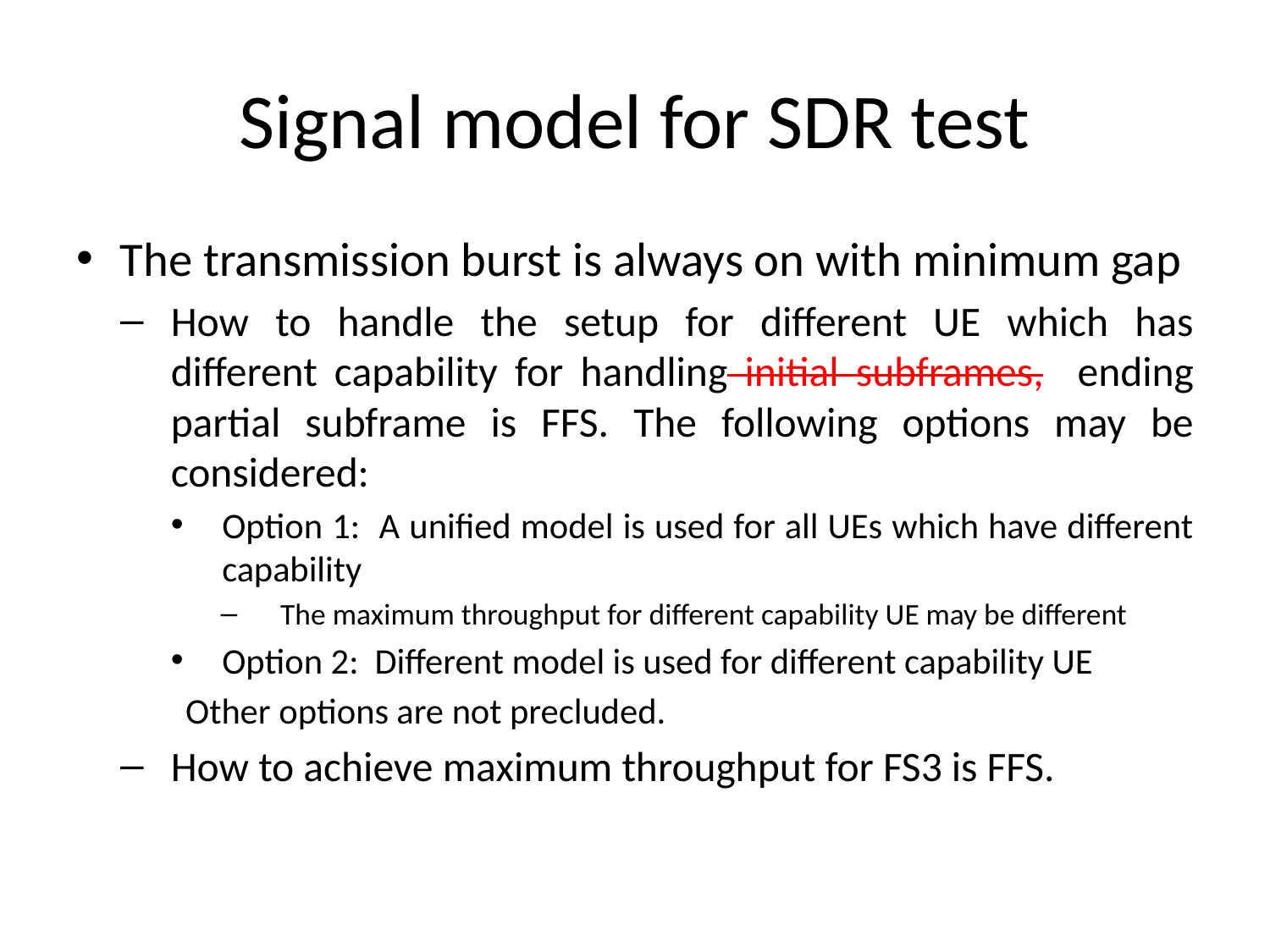

# Signal model for SDR test
The transmission burst is always on with minimum gap
How to handle the setup for different UE which has different capability for handling initial subframes,  ending partial subframe is FFS. The following options may be considered:
Option 1:  A unified model is used for all UEs which have different capability
The maximum throughput for different capability UE may be different
Option 2:  Different model is used for different capability UE
Other options are not precluded.
How to achieve maximum throughput for FS3 is FFS.